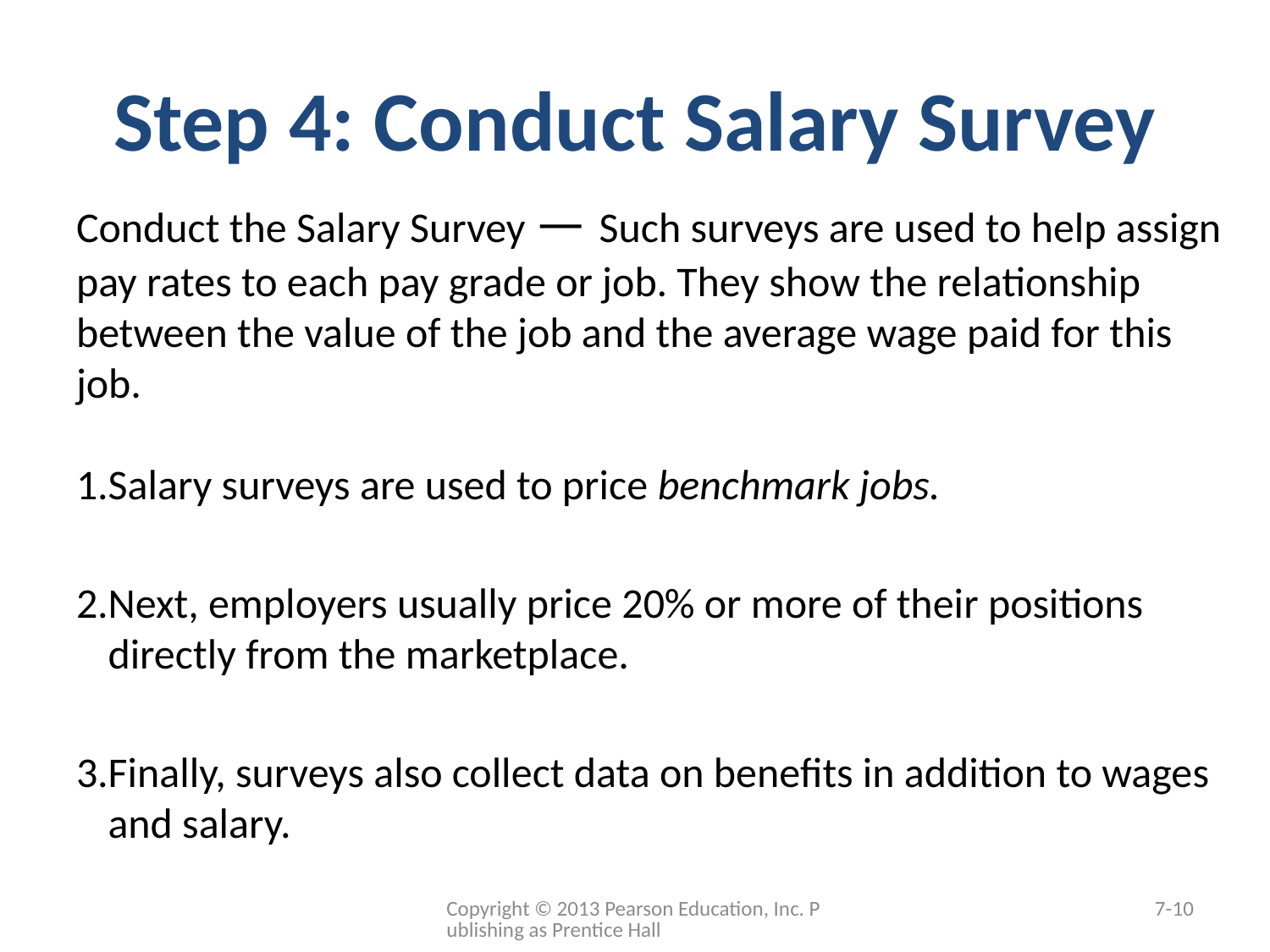

# Step 4: Conduct Salary Survey
Conduct the Salary Survey — Such surveys are used to help assign pay rates to each pay grade or job. They show the relationship between the value of the job and the average wage paid for this job.

Salary surveys are used to price benchmark jobs.

Next, employers usually price 20% or more of their positions directly from the marketplace.

Finally, surveys also collect data on benefits in addition to wages and salary.
Copyright © 2013 Pearson Education, Inc. Publishing as Prentice Hall
7-10